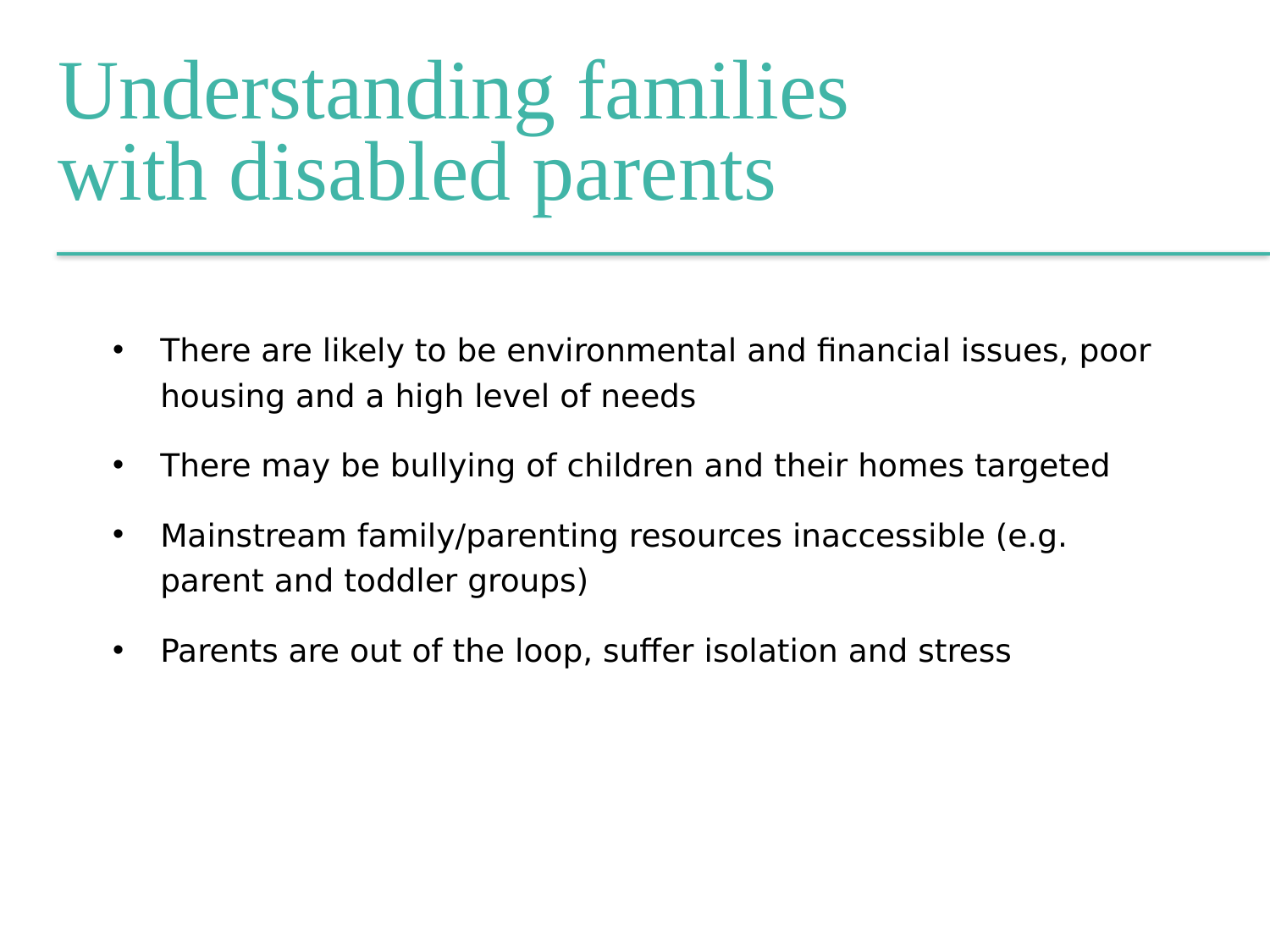

Understanding families
with disabled parents
There are likely to be environmental and financial issues, poor housing and a high level of needs
There may be bullying of children and their homes targeted
Mainstream family/parenting resources inaccessible (e.g. parent and toddler groups)
Parents are out of the loop, suffer isolation and stress